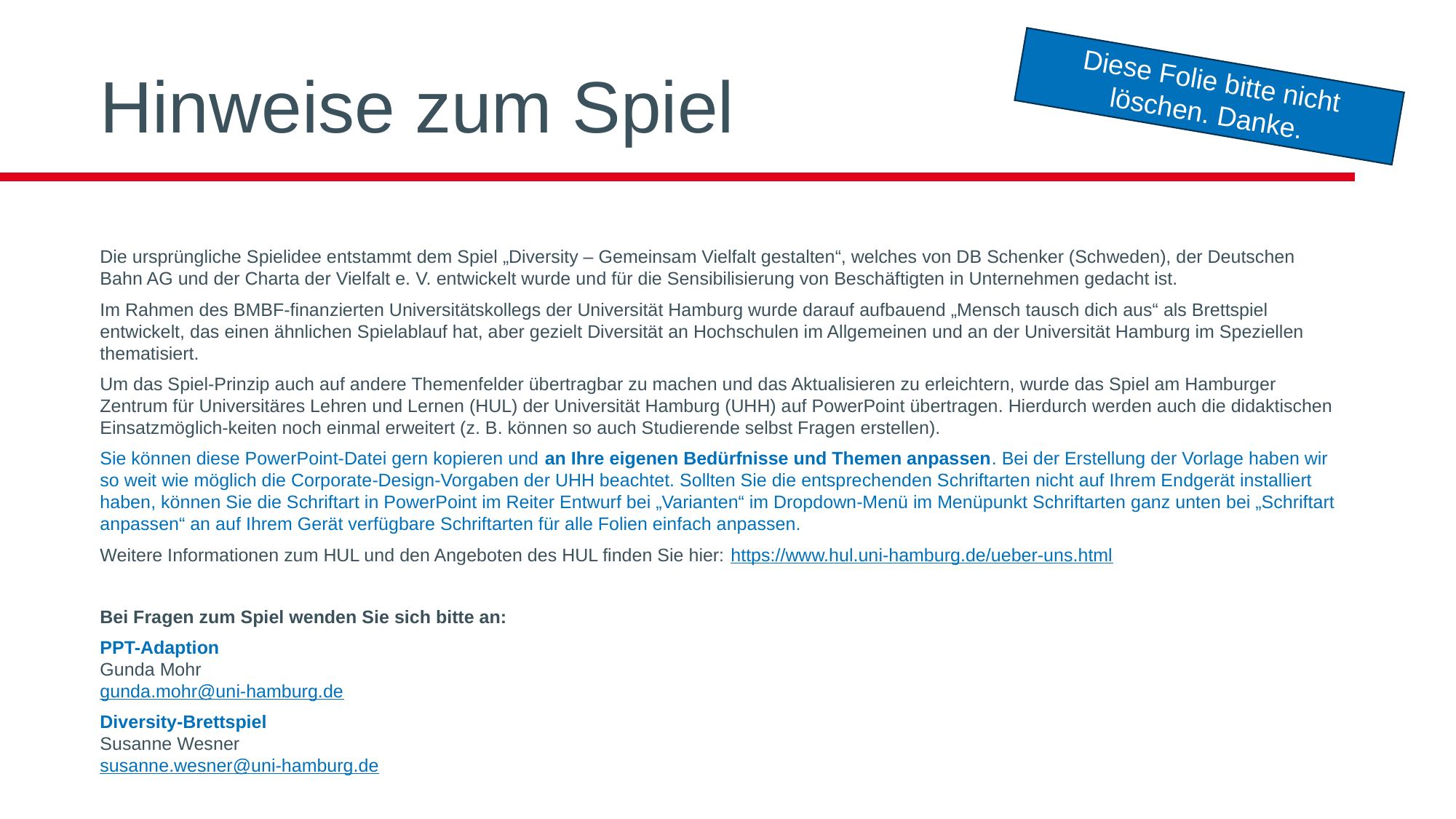

# Hinweise zum Spiel
Diese Folie bitte nicht löschen. Danke.
Die ursprüngliche Spielidee entstammt dem Spiel „Diversity – Gemeinsam Vielfalt gestalten“, welches von DB Schenker (Schweden), der Deutschen Bahn AG und der Charta der Vielfalt e. V. entwickelt wurde und für die Sensibilisierung von Beschäftigten in Unternehmen gedacht ist.
Im Rahmen des BMBF-finanzierten Universitätskollegs der Universität Hamburg wurde darauf aufbauend „Mensch tausch dich aus“ als Brettspiel entwickelt, das einen ähnlichen Spielablauf hat, aber gezielt Diversität an Hochschulen im Allgemeinen und an der Universität Hamburg im Speziellen thematisiert.
Um das Spiel-Prinzip auch auf andere Themenfelder übertragbar zu machen und das Aktualisieren zu erleichtern, wurde das Spiel am Hamburger Zentrum für Universitäres Lehren und Lernen (HUL) der Universität Hamburg (UHH) auf PowerPoint übertragen. Hierdurch werden auch die didaktischen Einsatzmöglich-keiten noch einmal erweitert (z. B. können so auch Studierende selbst Fragen erstellen).
Sie können diese PowerPoint-Datei gern kopieren und an Ihre eigenen Bedürfnisse und Themen anpassen. Bei der Erstellung der Vorlage haben wir so weit wie möglich die Corporate-Design-Vorgaben der UHH beachtet. Sollten Sie die entsprechenden Schriftarten nicht auf Ihrem Endgerät installiert haben, können Sie die Schriftart in PowerPoint im Reiter Entwurf bei „Varianten“ im Dropdown-Menü im Menüpunkt Schriftarten ganz unten bei „Schriftart anpassen“ an auf Ihrem Gerät verfügbare Schriftarten für alle Folien einfach anpassen.
Weitere Informationen zum HUL und den Angeboten des HUL finden Sie hier: https://www.hul.uni-hamburg.de/ueber-uns.html

Bei Fragen zum Spiel wenden Sie sich bitte an:
PPT-Adaption
Gunda Mohr
gunda.mohr@uni-hamburg.de
Diversity-Brettspiel
Susanne Wesner
susanne.wesner@uni-hamburg.de